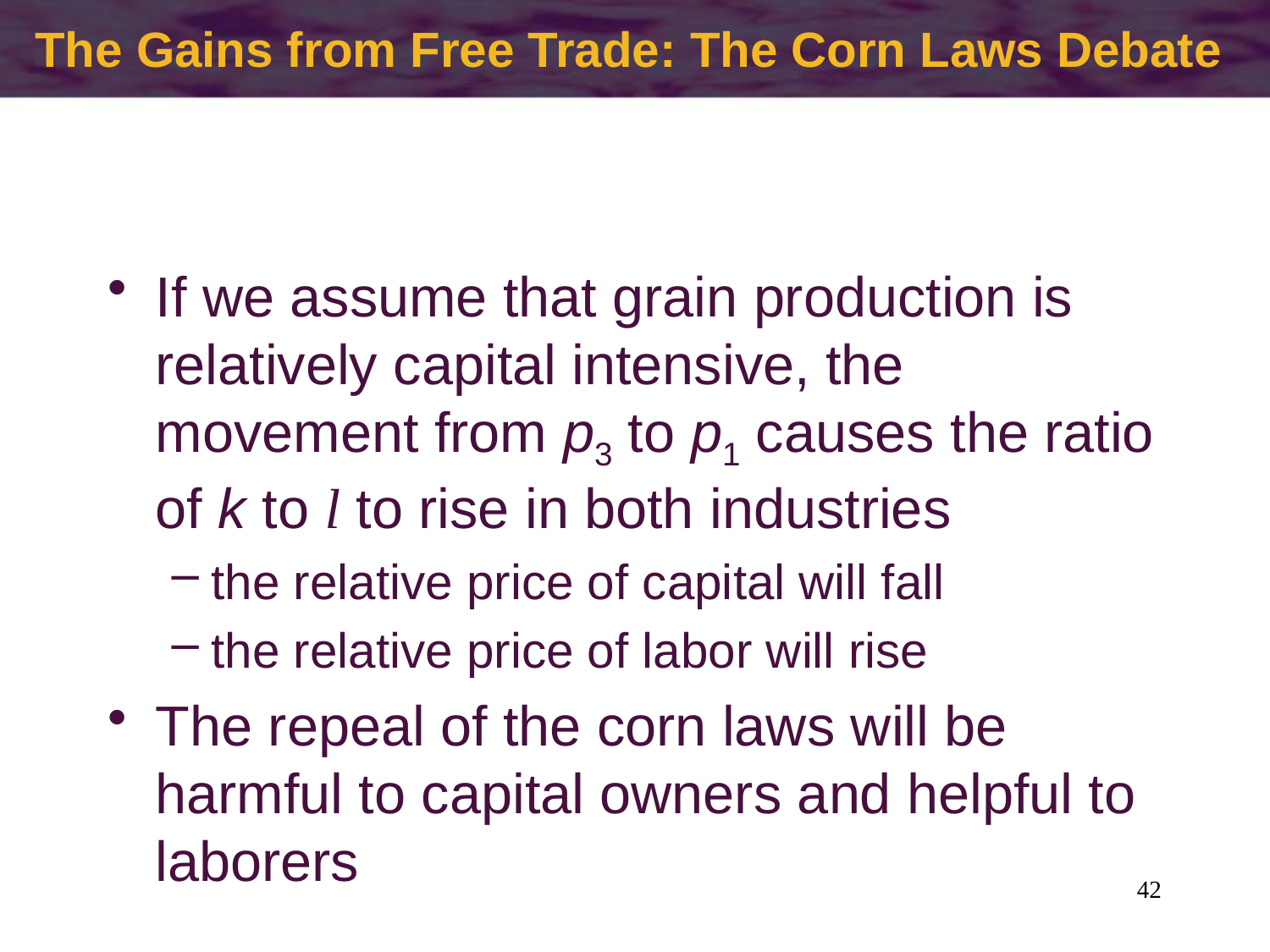

The Gains from Free Trade: The Corn Laws Debate
#
If we assume that grain production is relatively capital intensive, the movement from p3 to p1 causes the ratio of k to l to rise in both industries
the relative price of capital will fall
the relative price of labor will rise
The repeal of the corn laws will be harmful to capital owners and helpful to laborers
42